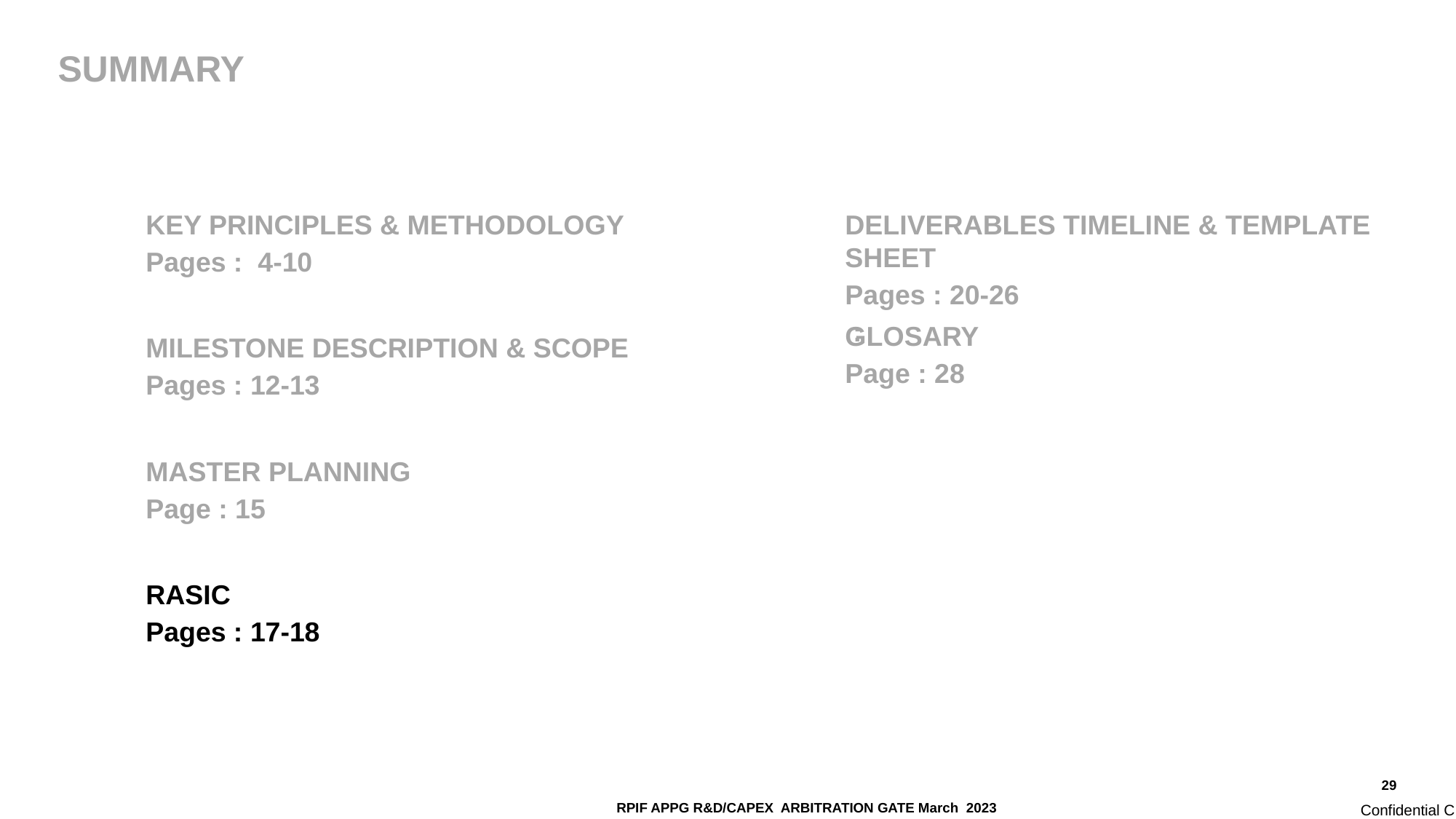

SUMMARY

KEY PRINCIPLES & METHODOLOGY
Pages :  4-10

DELIVERABLES TIMELINE & TEMPLATE SHEET
Pages : 20-26
 :

GLOSARY
Page : 28

MILESTONE DESCRIPTION & SCOPE
Pages : 12-13

MASTER PLANNING
Page : 15

RASIC
Pages : 17-18

RPIF APPG R&D/CAPEX  ARBITRATION GATE March  2023